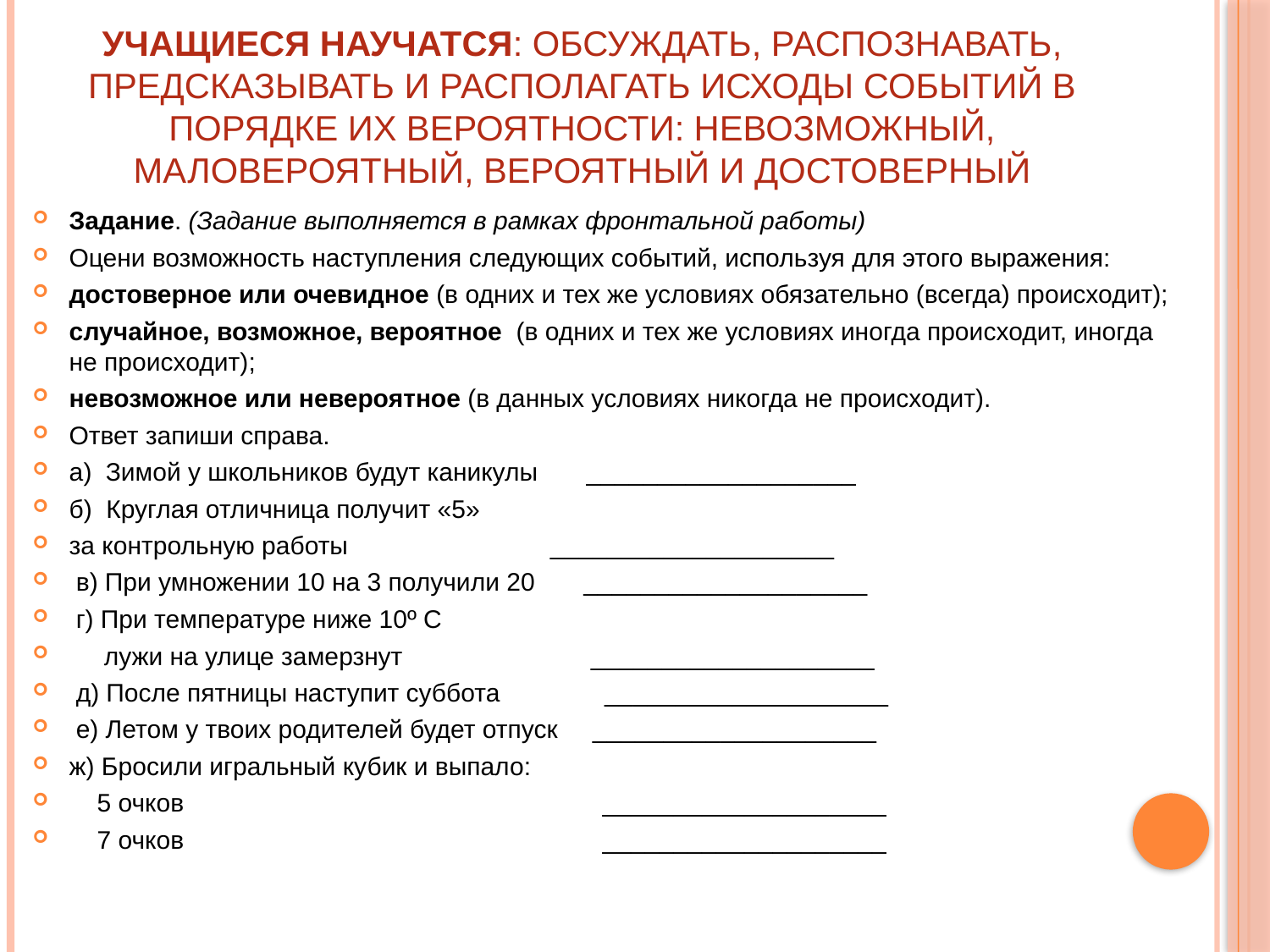

# Учащиеся научатся: обсуждать, распознавать, предсказывать и располагать исходы событий в порядке их вероятности: невозможный, маловероятный, вероятный и достоверный
Задание. (Задание выполняется в рамках фронтальной работы)
Оцени возможность наступления следующих событий, используя для этого выражения:
достоверное или очевидное (в одних и тех же условиях обязательно (всегда) происходит);
случайное, возможное, вероятное  (в одних и тех же условиях иногда происходит, иногда не происходит);
невозможное или невероятное (в данных условиях никогда не происходит).
Ответ запиши справа.
а)  Зимой у школьников будут каникулы       ___________________
б)  Круглая отличница получит «5»
за контрольную работы                             ____________________
 в) При умножении 10 на 3 получили 20       ____________________
 г) При температуре ниже 10º С
     лужи на улице замерзнут                           ____________________
 д) После пятницы наступит суббота               ____________________
 е) Летом у твоих родителей будет отпуск     ____________________
ж) Бросили игральный кубик и выпало:
    5 очков                                                            ____________________
    7 очков                                                            ____________________